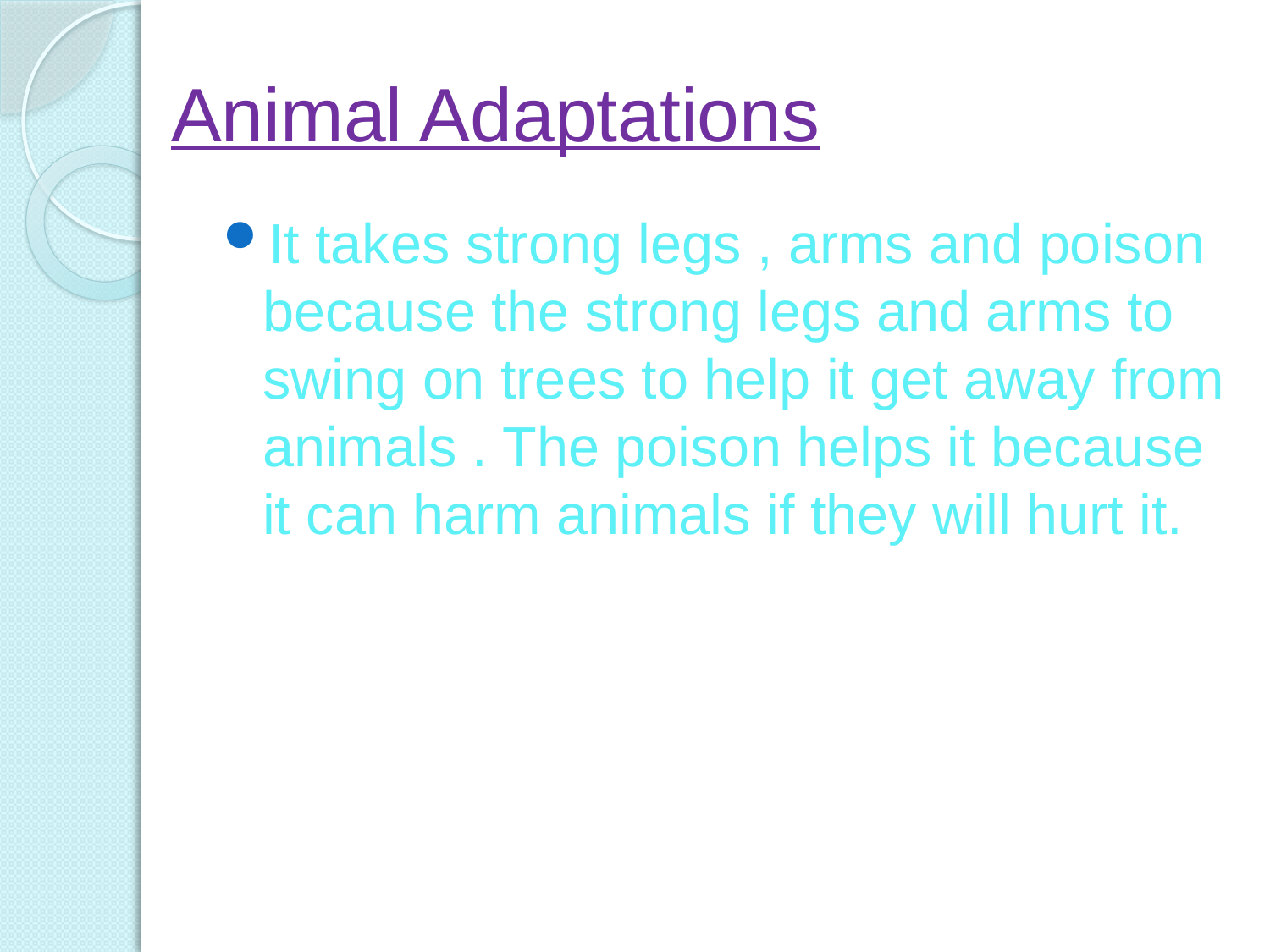

# Animal Adaptations
It takes strong legs , arms and poison because the strong legs and arms to swing on trees to help it get away from animals . The poison helps it because it can harm animals if they will hurt it.